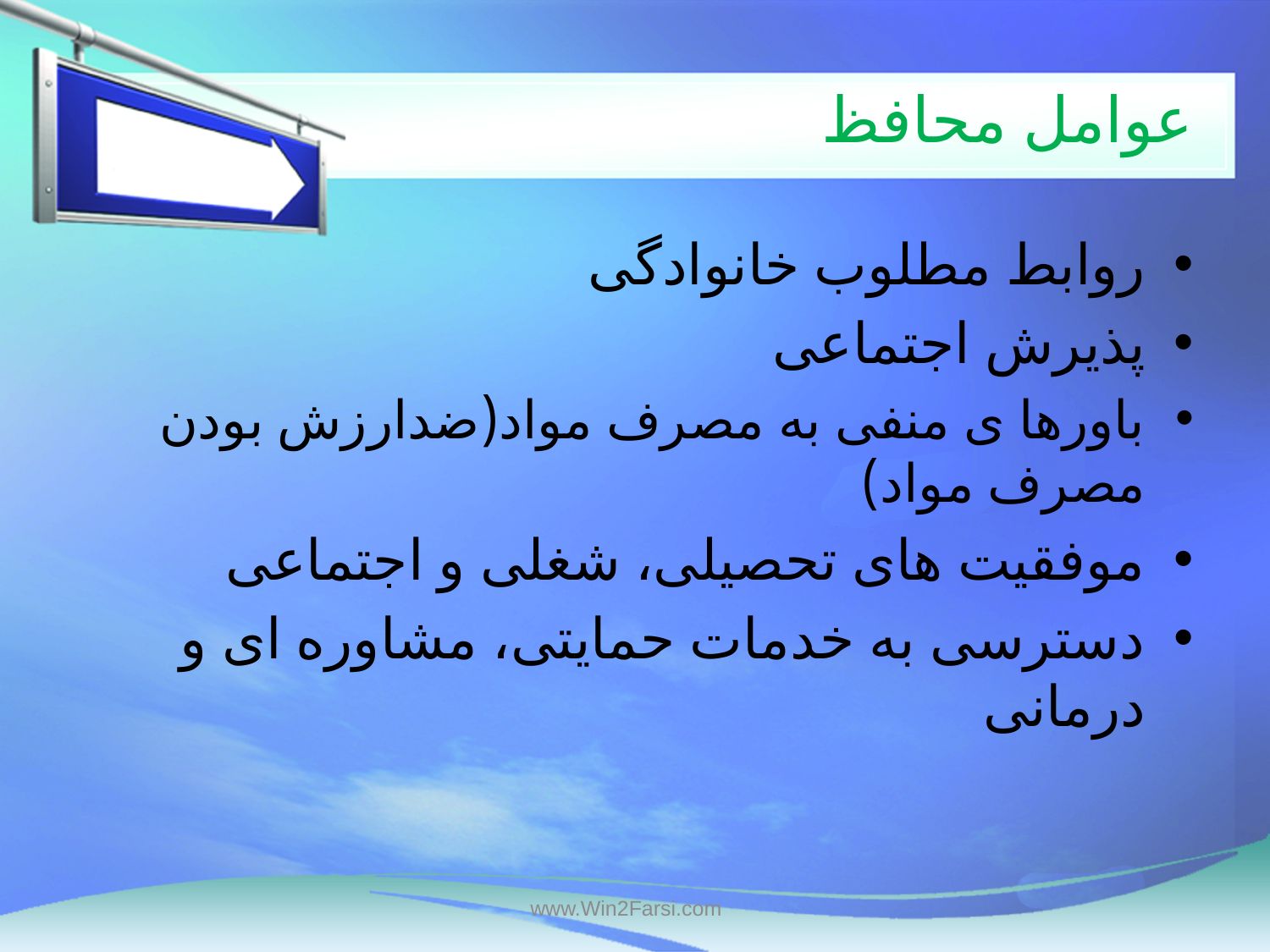

# عوامل محافظ
روابط مطلوب خانوادگی
پذیرش اجتماعی
باورها ی منفی به مصرف مواد(ضدارزش بودن مصرف مواد)
موفقیت های تحصیلی، شغلی و اجتماعی
دسترسی به خدمات حمایتی، مشاوره ای و درمانی

www.Win2Farsi.com